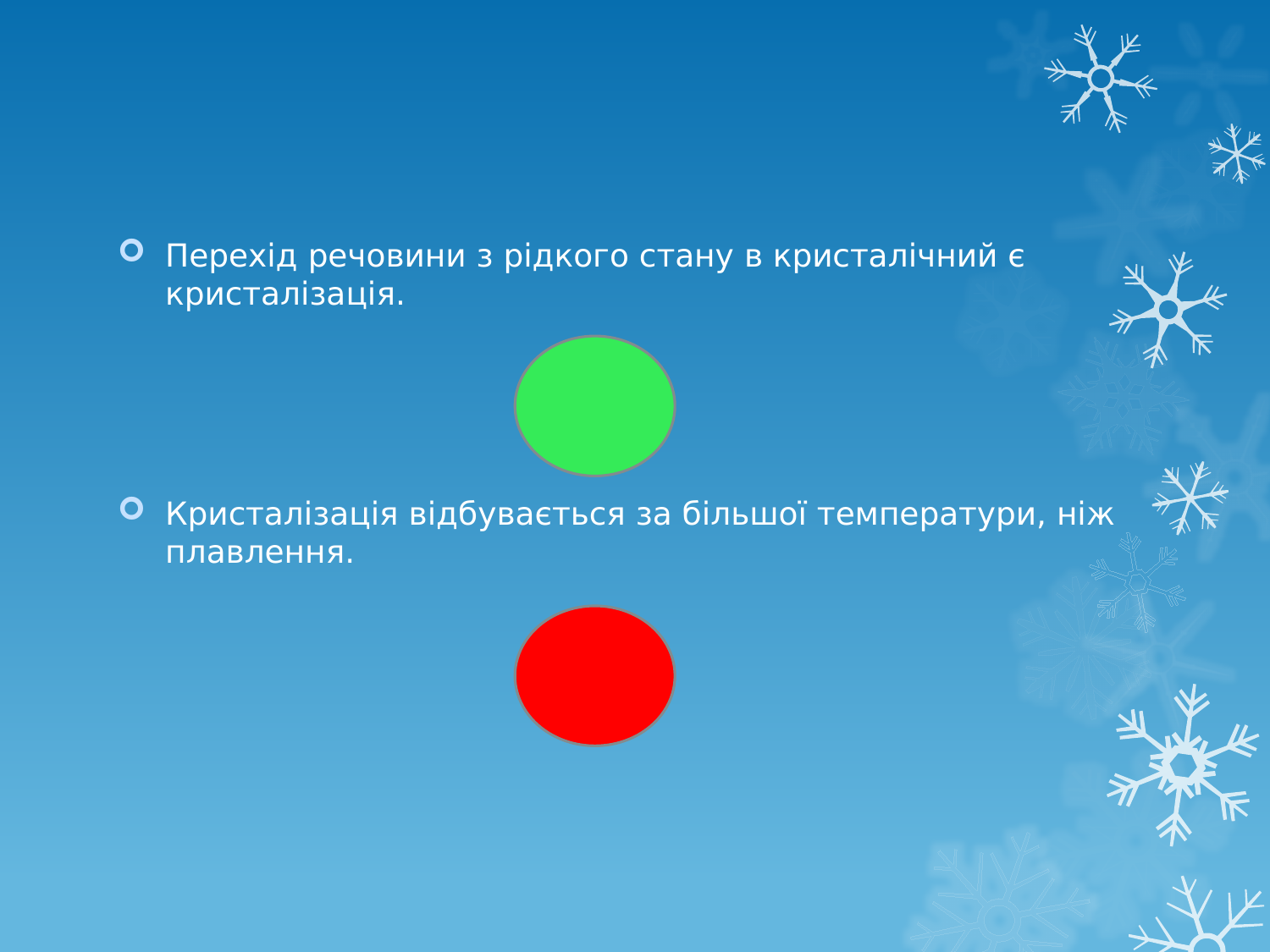

Перехід речовини з рідкого стану в кристалічний є кристалізація.

Кристалізація відбувається за більшої температури, ніж плавлення.